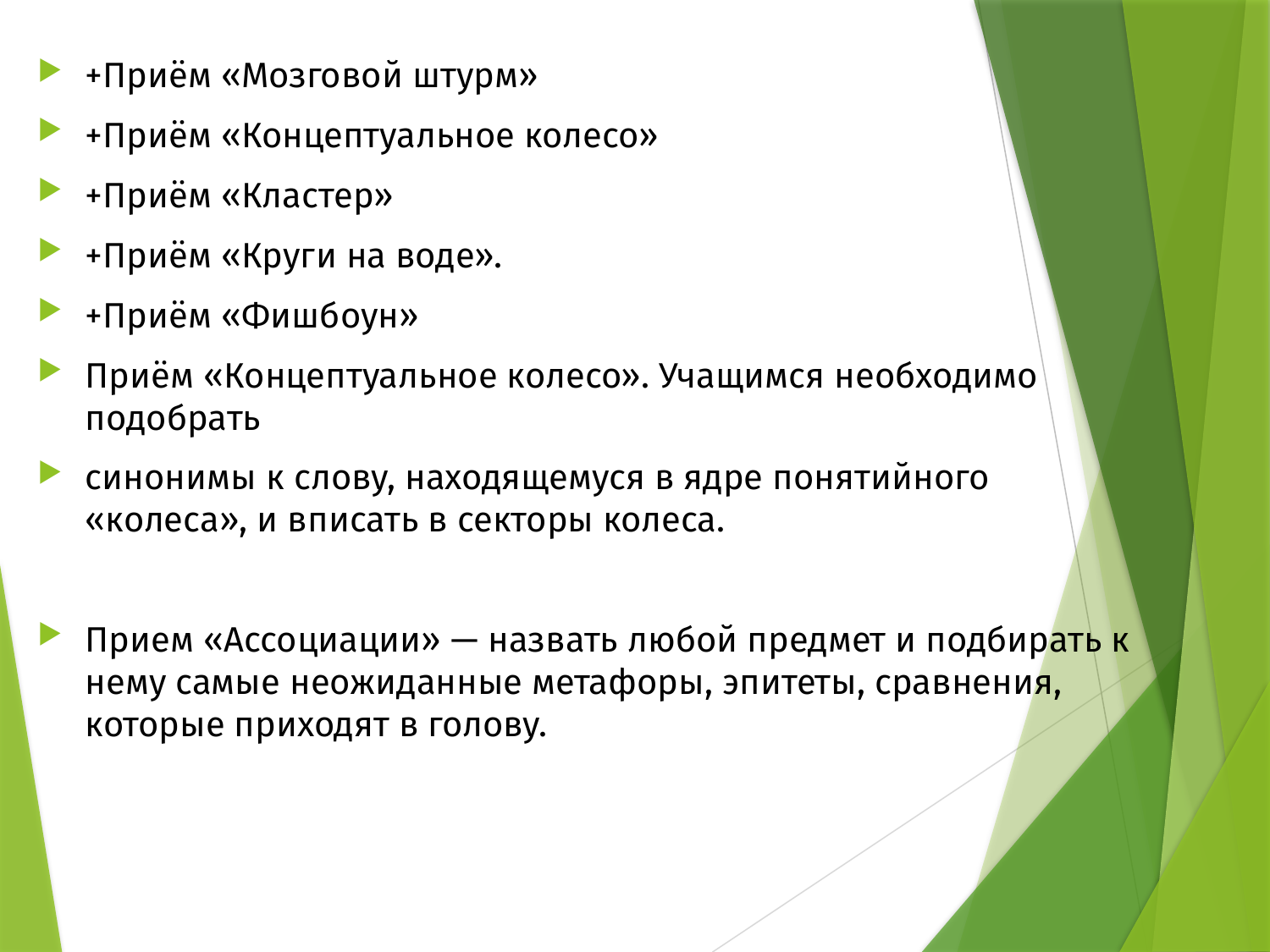

+Приём «Мозговой штурм»
+Приём «Концептуальное колесо»
+Приём «Кластер»
+Приём «Круги на воде».
+Приём «Фишбоун»
Приём «Концептуальное колесо». Учащимся необходимо подобрать
синонимы к слову, находящемуся в ядре понятийного «колеса», и вписать в секторы колеса.

Прием «Ассоциации» — назвать любой предмет и подбирать к нему самые неожиданные метафоры, эпитеты, сравнения, которые приходят в голову.